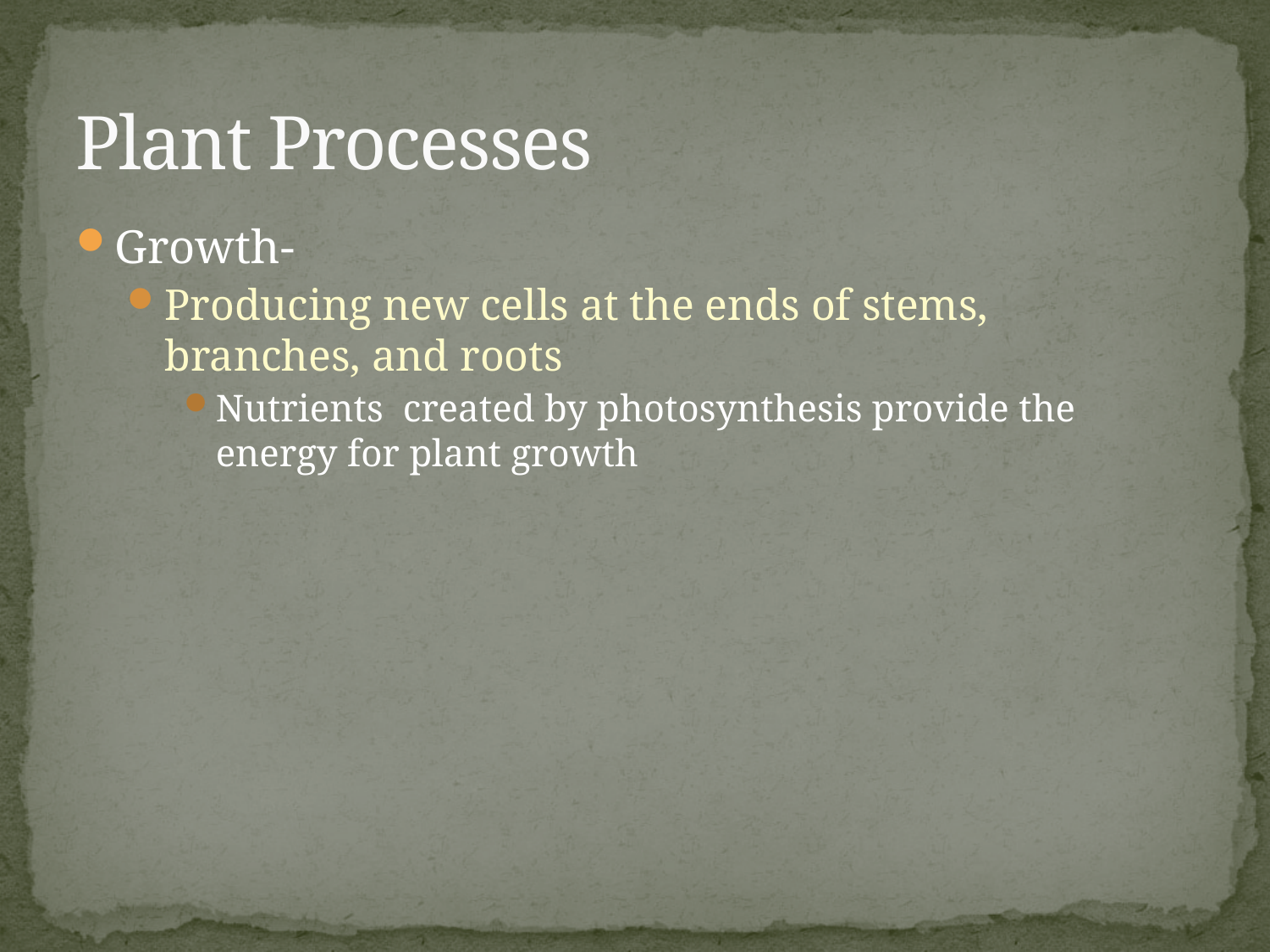

# Plant Processes
Growth-
Producing new cells at the ends of stems, branches, and roots
Nutrients  created by photosynthesis provide the energy for plant growth